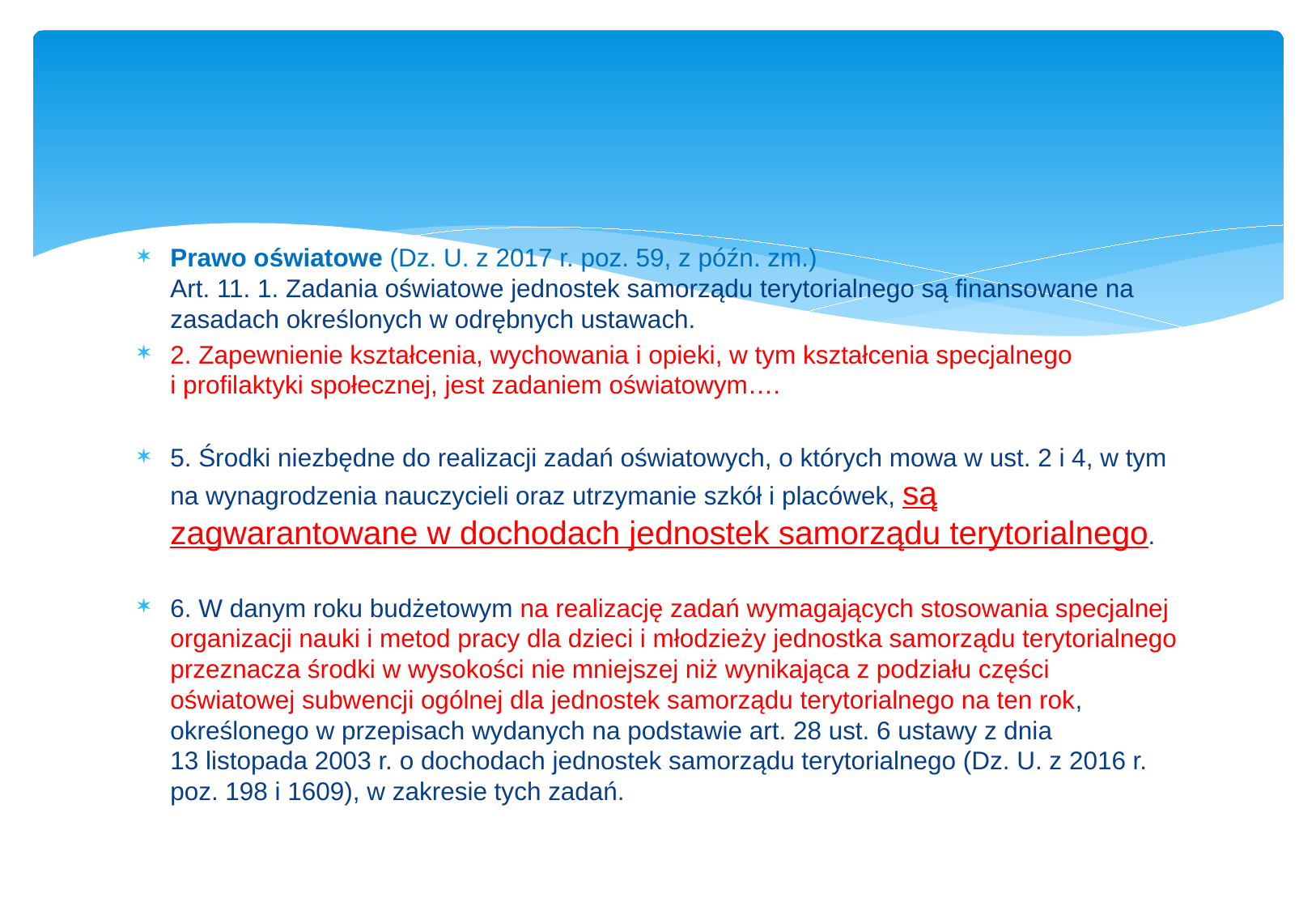

#
Prawo oświatowe (Dz. U. z 2017 r. poz. 59, z późn. zm.)
Art. 11. 1. Zadania oświatowe jednostek samorządu terytorialnego są finansowane na zasadach określonych w odrębnych ustawach.
2. Zapewnienie kształcenia, wychowania i opieki, w tym kształcenia specjalnego i profilaktyki społecznej, jest zadaniem oświatowym….

5. Środki niezbędne do realizacji zadań oświatowych, o których mowa w ust. 2 i 4, w tym na wynagrodzenia nauczycieli oraz utrzymanie szkół i placówek, są zagwarantowane w dochodach jednostek samorządu terytorialnego.

6. W danym roku budżetowym na realizację zadań wymagających stosowania specjalnej organizacji nauki i metod pracy dla dzieci i młodzieży jednostka samorządu terytorialnego przeznacza środki w wysokości nie mniejszej niż wynikająca z podziału części oświatowej subwencji ogólnej dla jednostek samorządu terytorialnego na ten rok, określonego w przepisach wydanych na podstawie art. 28 ust. 6 ustawy z dnia 13 listopada 2003 r. o dochodach jednostek samorządu terytorialnego (Dz. U. z 2016 r. poz. 198 i 1609), w zakresie tych zadań.